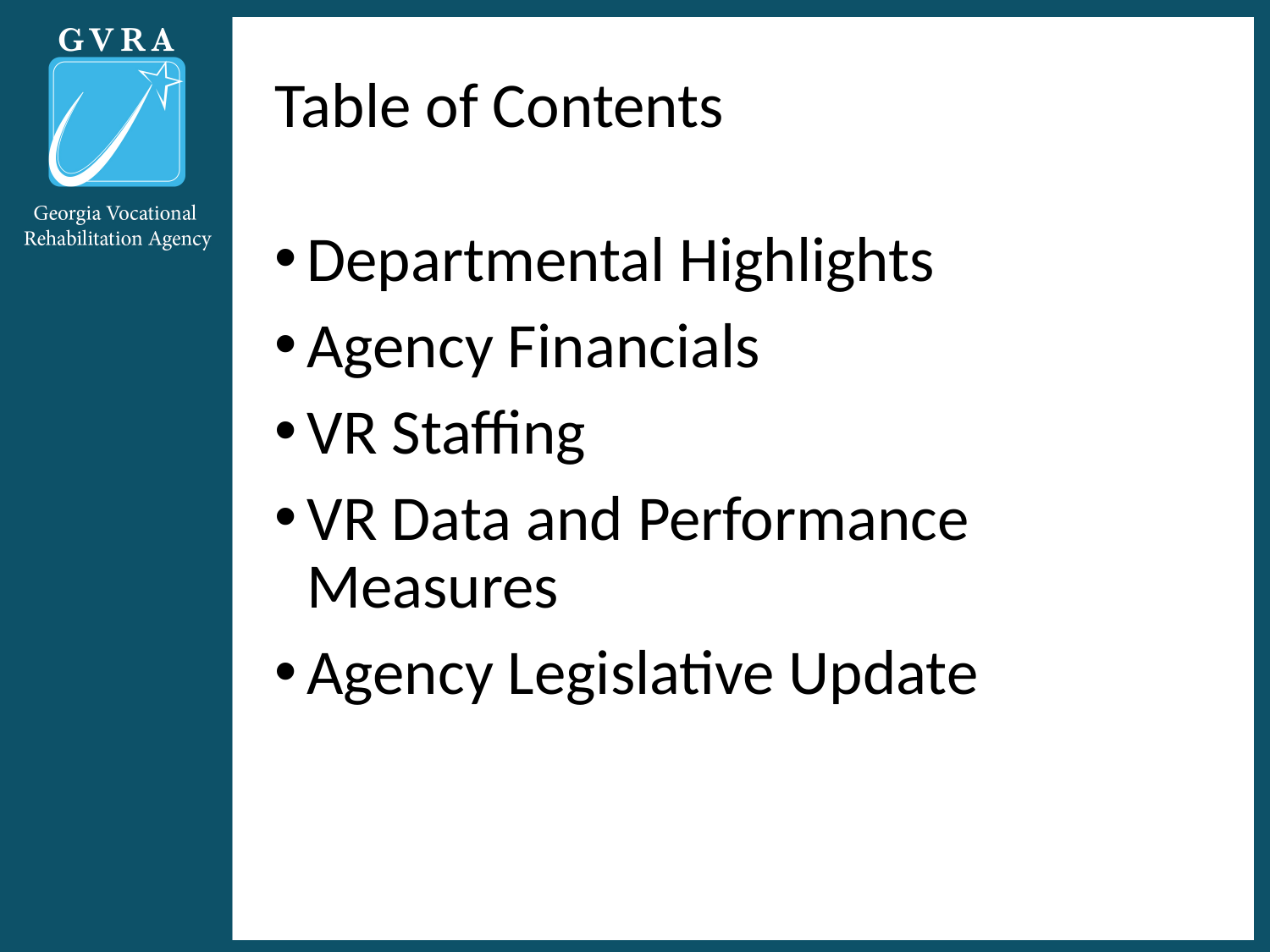

# Table of Contents
Departmental Highlights
Agency Financials
VR Staffing
VR Data and Performance Measures
Agency Legislative Update